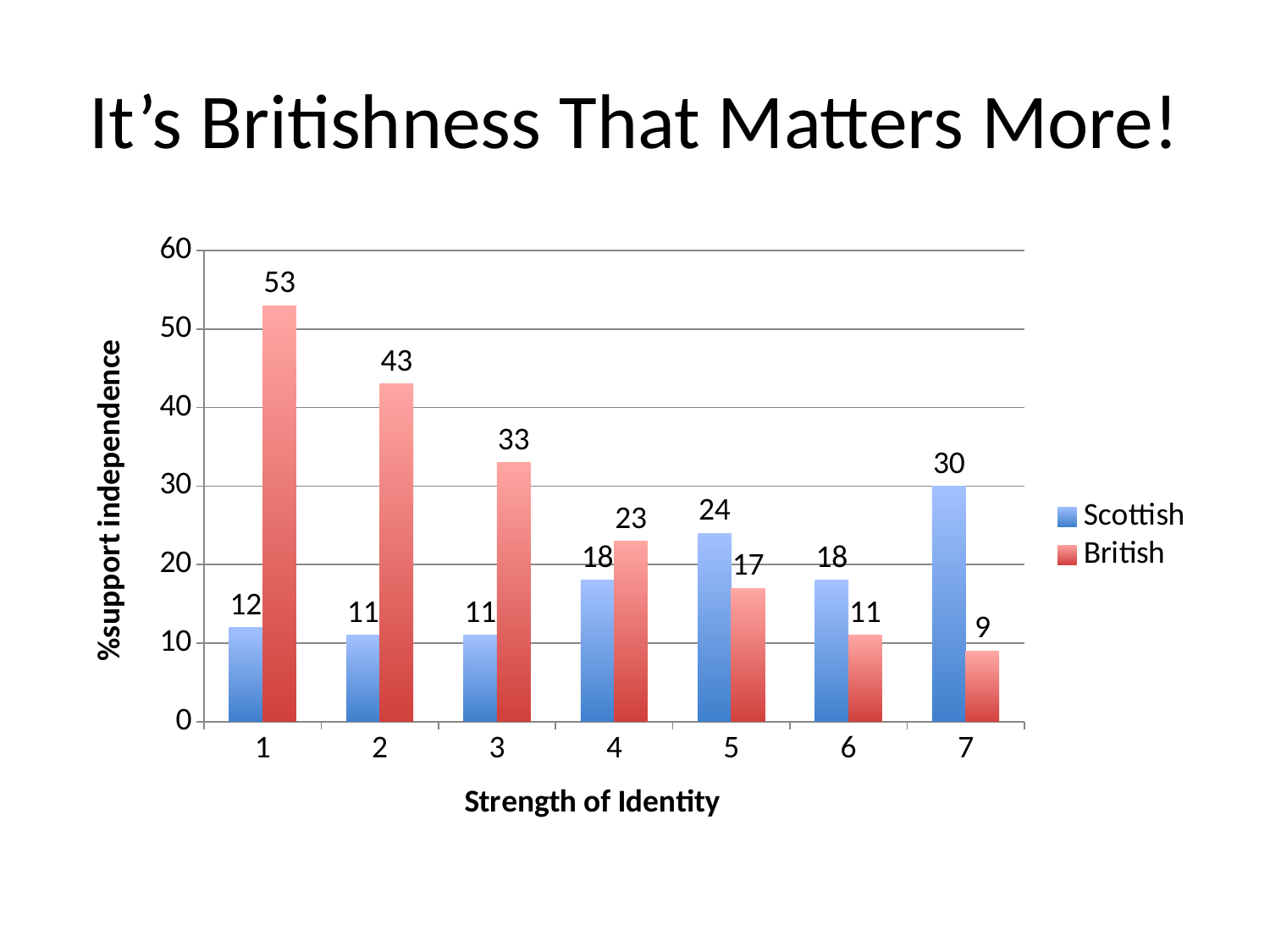

# It’s Britishness That Matters More!

### Chart

| Category | Scottish | British |
|---|---|---|
| 1 | 12.0 | 53.0 |
| 2 | 11.0 | 43.0 |
| 3 | 11.0 | 33.0 |
| 4 | 18.0 | 23.0 |
| 5 | 24.0 | 17.0 |
| 6 | 18.0 | 11.0 |
| 7 | 30.0 | 9.0 |